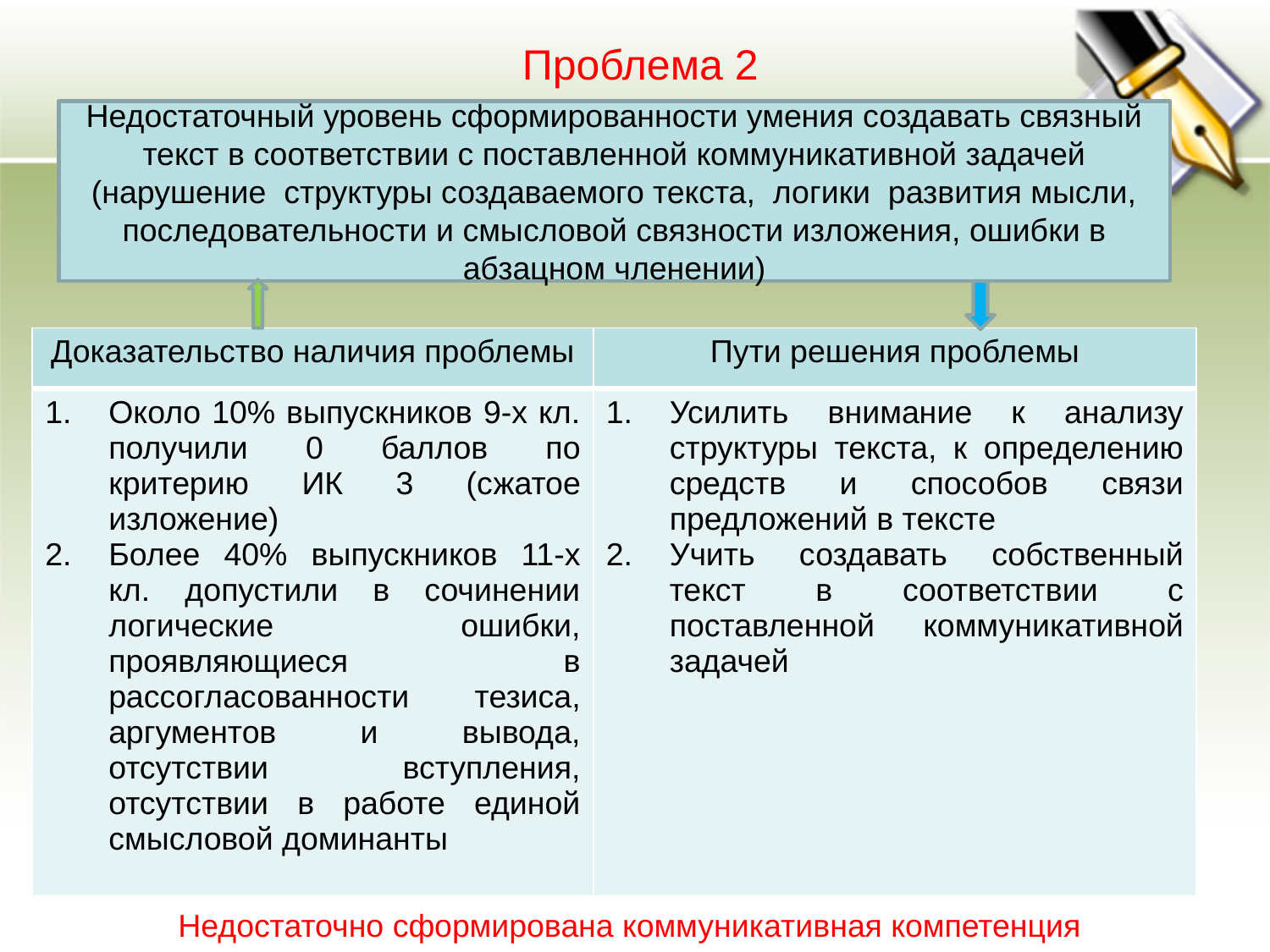

Проблема 2

Недостаточный уровень сформированности умения создавать связный текст в соответствии с поставленной коммуникативной задачей
(нарушение  структуры создаваемого текста,  логики  развития мысли, последовательности и смысловой связности изложения, ошибки в абзацном членении)

| Доказательство наличия проблемы | Пути решения проблемы |
| --- | --- |
| Около 10% выпускников 9-х кл. получили 0 баллов по критерию ИК 3 (сжатое изложение) Более 40% выпускников 11-х кл. допустили в сочинении логические ошибки, проявляющиеся в рассогласованности тезиса, аргументов и вывода, отсутствии вступления, отсутствии в работе единой смысловой доминанты | Усилить внимание к анализу структуры текста, к определению средств и способов связи предложений в тексте Учить создавать собственный текст в соответствии с поставленной коммуникативной задачей |

Недостаточно сформирована коммуникативная компетенция